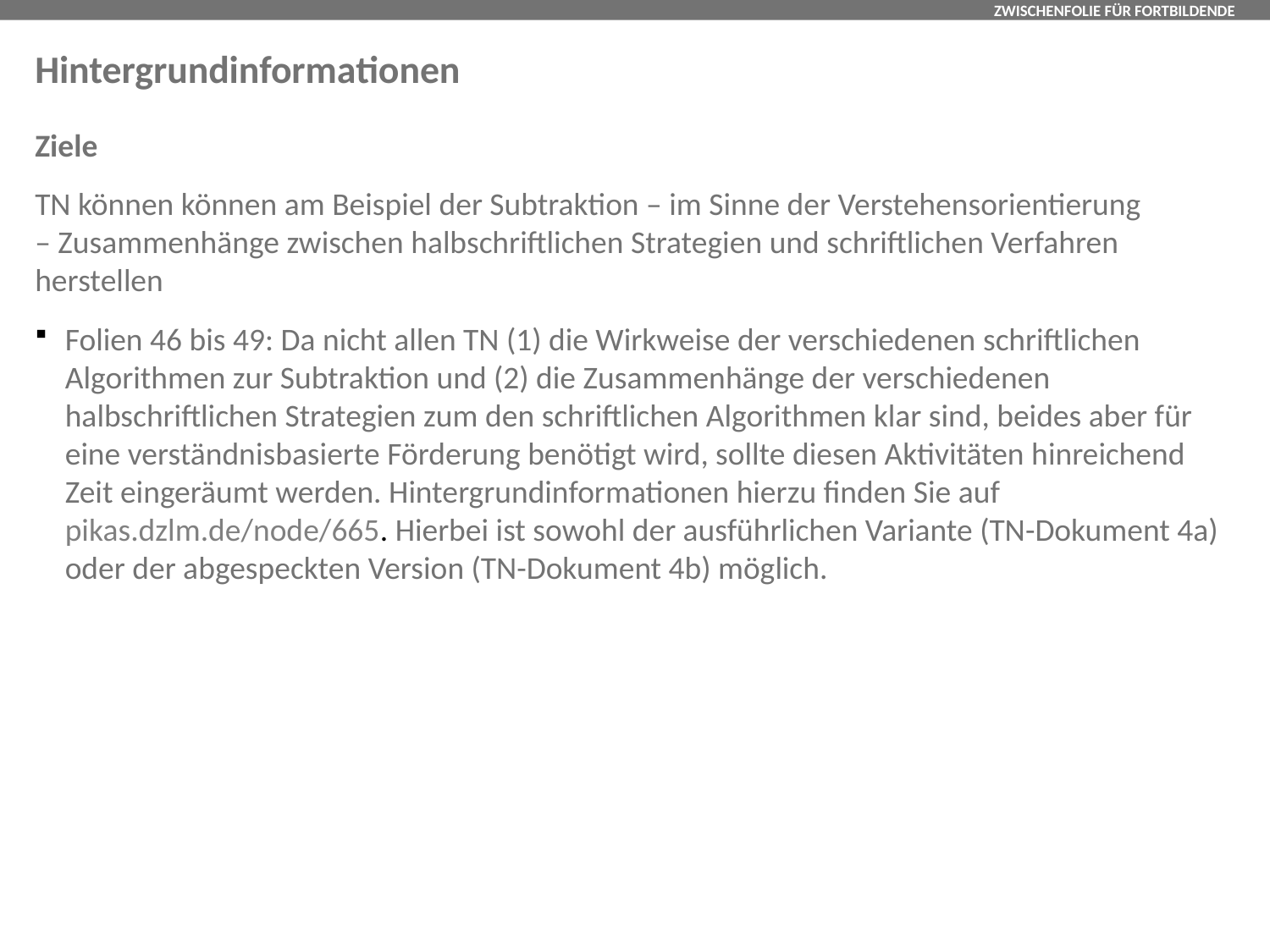

# Hintergrundinformationen
Ziele
TN können können am Beispiel der Subtraktion – im Sinne der Verstehensorientierung – Zusammenhänge zwischen halbschriftlichen Strategien und schriftlichen Verfahren herstellen
Folien 46 bis 49: Da nicht allen TN (1) die Wirkweise der verschiedenen schriftlichen Algorithmen zur Subtraktion und (2) die Zusammenhänge der verschiedenen halbschriftlichen Strategien zum den schriftlichen Algorithmen klar sind, beides aber für eine verständnisbasierte Förderung benötigt wird, sollte diesen Aktivitäten hinreichend Zeit eingeräumt werden. Hintergrundinformationen hierzu finden Sie auf pikas.dzlm.de/node/665. Hierbei ist sowohl der ausführlichen Variante (TN-Dokument 4a) oder der abgespeckten Version (TN-Dokument 4b) möglich.